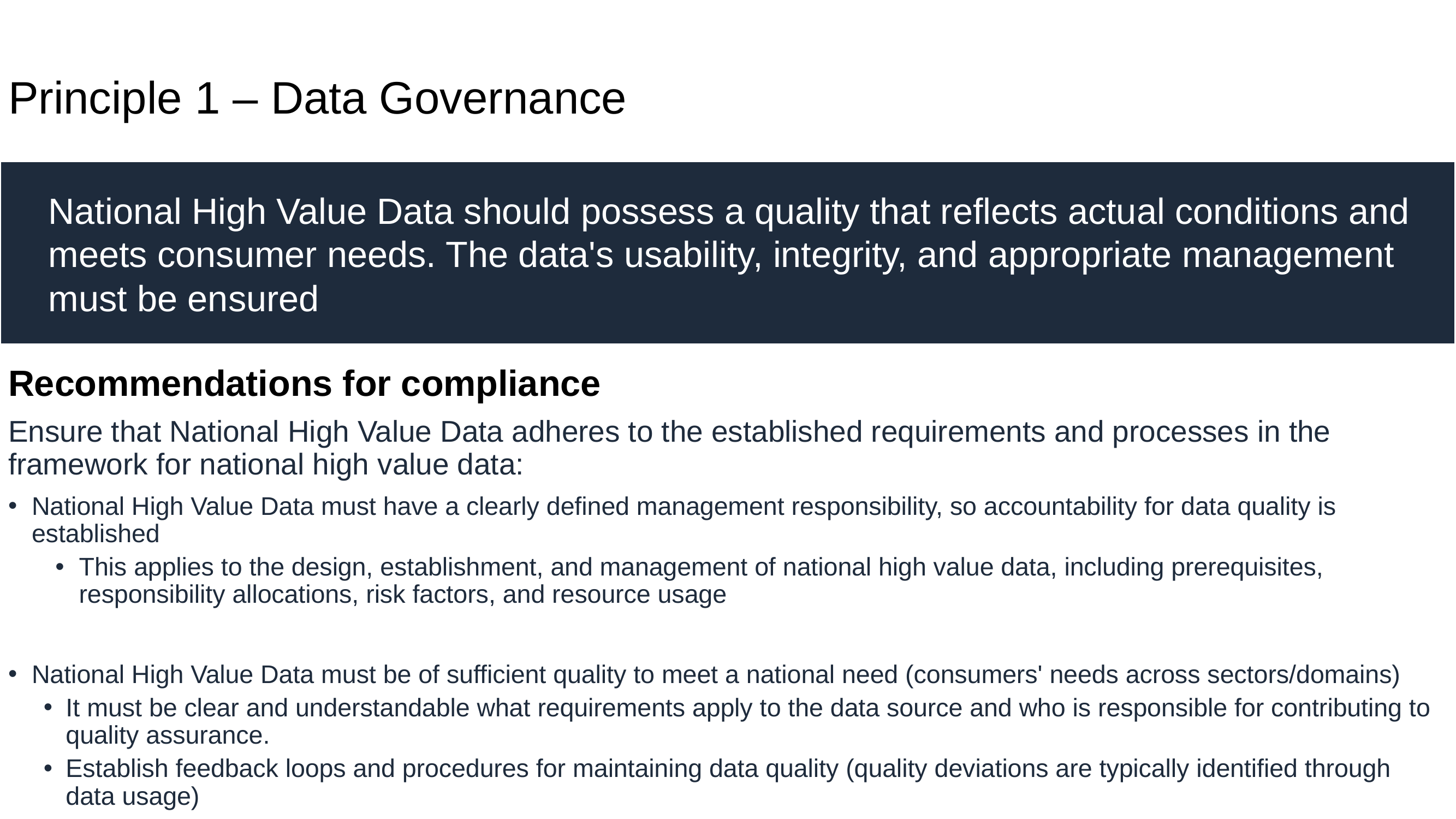

Principle 1 – Data Governance
National High Value Data should possess a quality that reflects actual conditions and meets consumer needs. The data's usability, integrity, and appropriate management must be ensured
Recommendations for compliance
Ensure that National High Value Data adheres to the established requirements and processes in the framework for national high value data:
National High Value Data must have a clearly defined management responsibility, so accountability for data quality is established
This applies to the design, establishment, and management of national high value data, including prerequisites, responsibility allocations, risk factors, and resource usage

National High Value Data must be of sufficient quality to meet a national need (consumers' needs across sectors/domains)
It must be clear and understandable what requirements apply to the data source and who is responsible for contributing to quality assurance.
Establish feedback loops and procedures for maintaining data quality (quality deviations are typically identified through data usage)